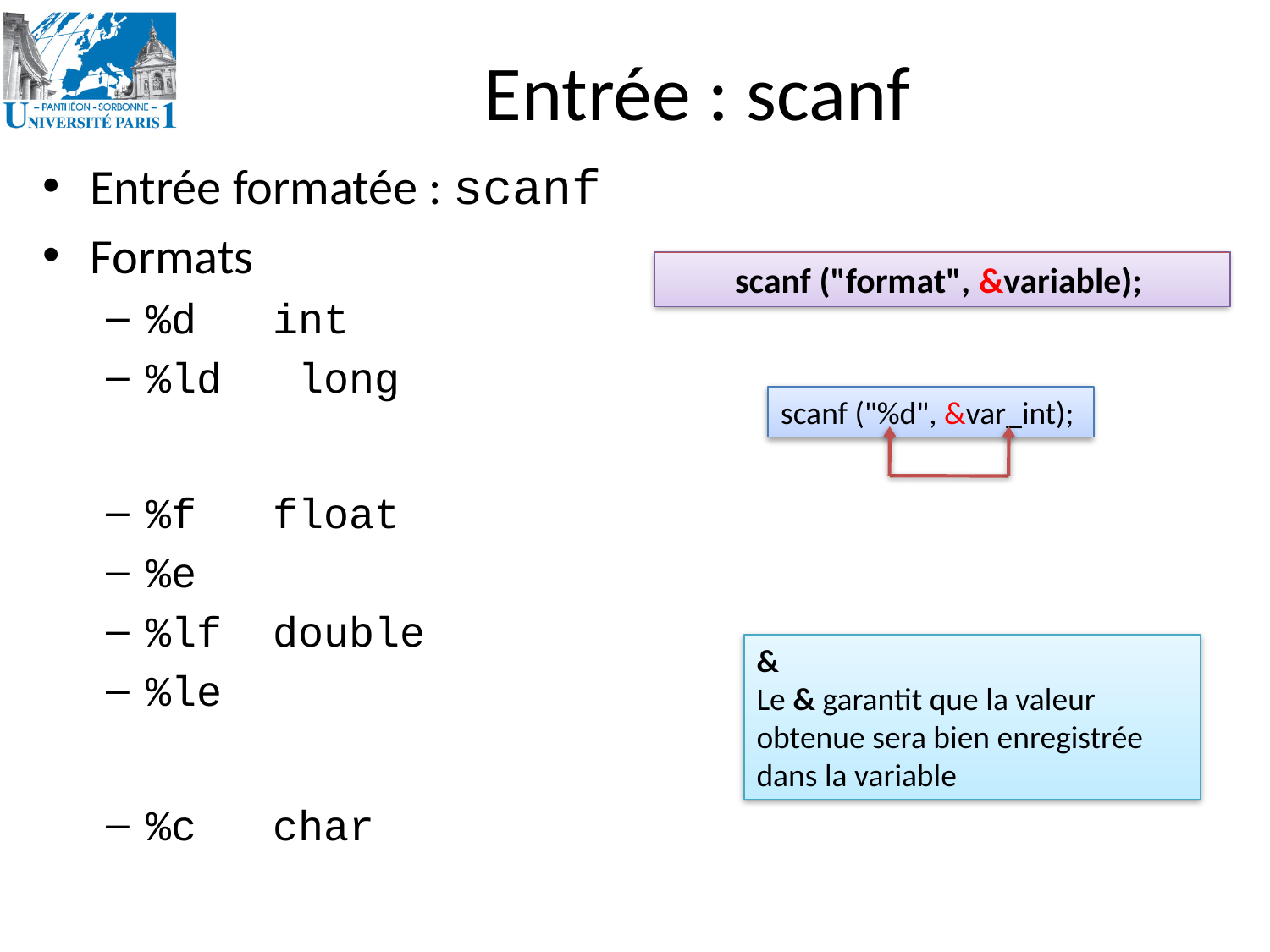

# Entrée : scanf
Entrée formatée : scanf
Formats
%d	int
%ld   long

%f	float
%e
%lf	double
%le

%c	char
scanf ("format", &variable);
scanf ("%d", &var_int);
&
Le & garantit que la valeur obtenue sera bien enregistrée dans la variable